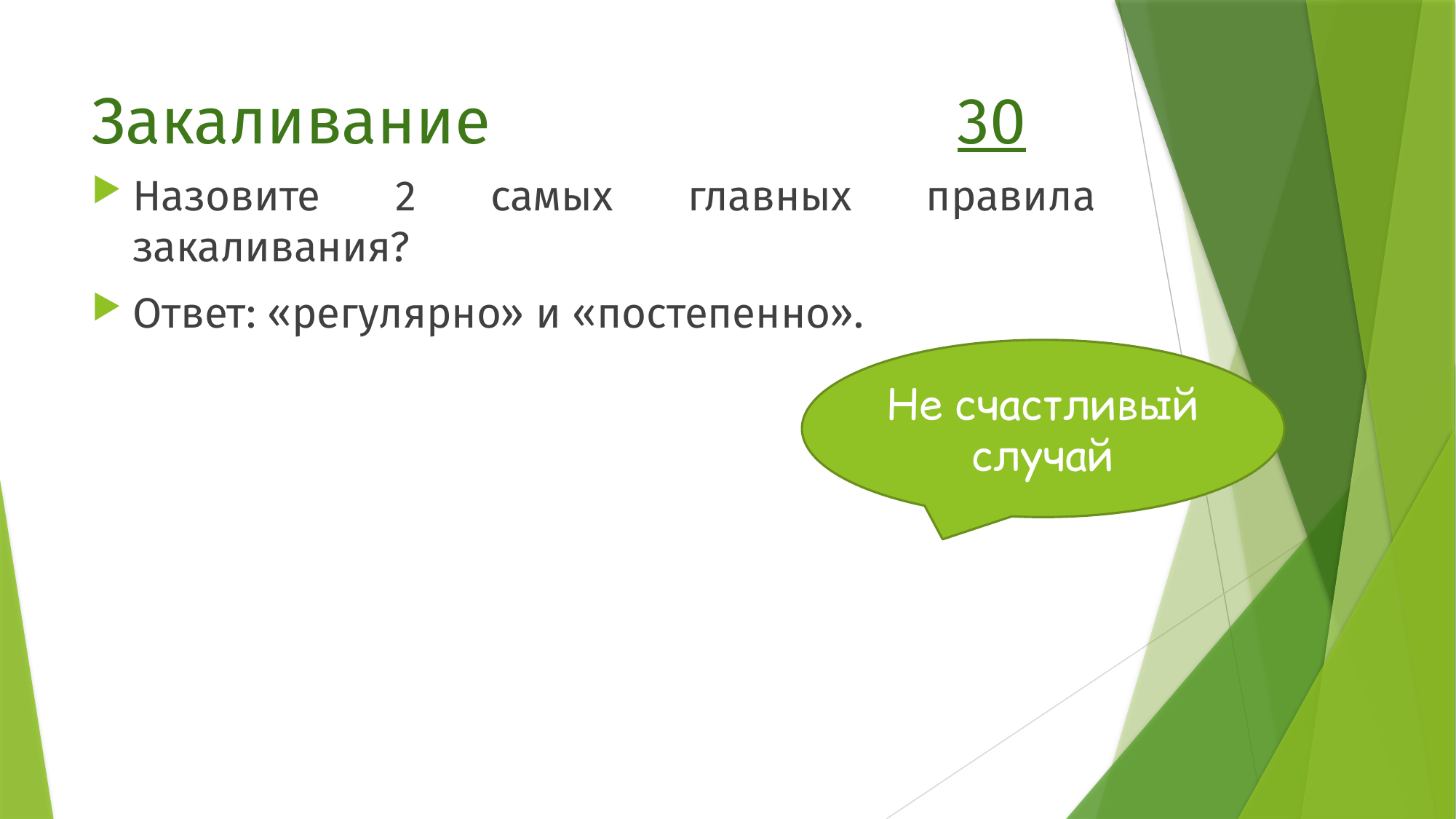

# Закаливание                           30
Назовите 2 самых главных правила закаливания?
Ответ: «регулярно» и «постепенно».
Не счастливый случай